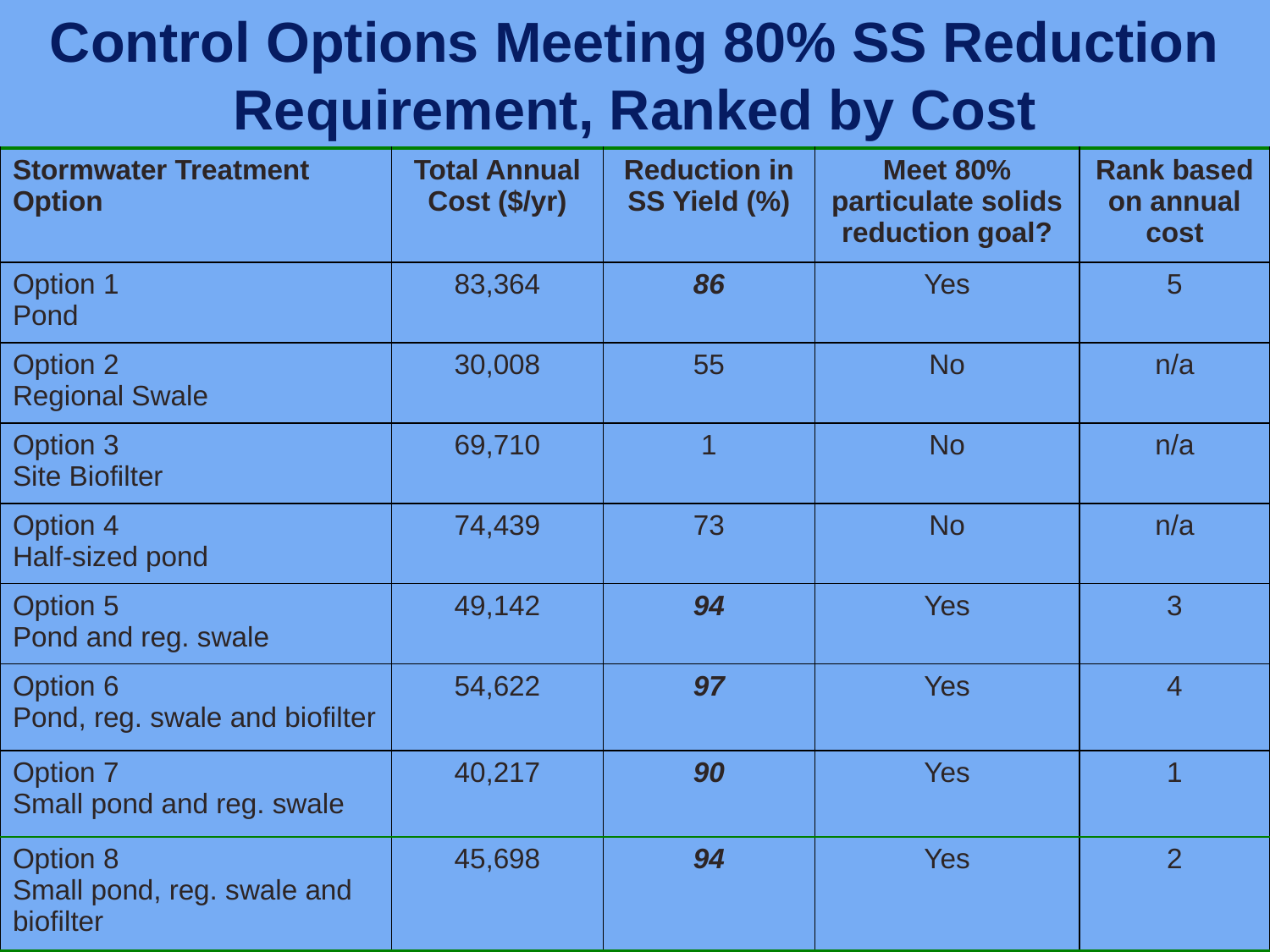

Control Options Meeting 80% SS Reduction Requirement, Ranked by Cost
| Stormwater Treatment Option | Total Annual Cost ($/yr) | Reduction in SS Yield (%) | Meet 80% particulate solids reduction goal? | Rank based on annual cost |
| --- | --- | --- | --- | --- |
| Option 1 Pond | 83,364 | 86 | Yes | 5 |
| Option 2 Regional Swale | 30,008 | 55 | No | n/a |
| Option 3 Site Biofilter | 69,710 | 1 | No | n/a |
| Option 4 Half-sized pond | 74,439 | 73 | No | n/a |
| Option 5 Pond and reg. swale | 49,142 | 94 | Yes | 3 |
| Option 6 Pond, reg. swale and biofilter | 54,622 | 97 | Yes | 4 |
| Option 7 Small pond and reg. swale | 40,217 | 90 | Yes | 1 |
| Option 8 Small pond, reg. swale and biofilter | 45,698 | 94 | Yes | 2 |